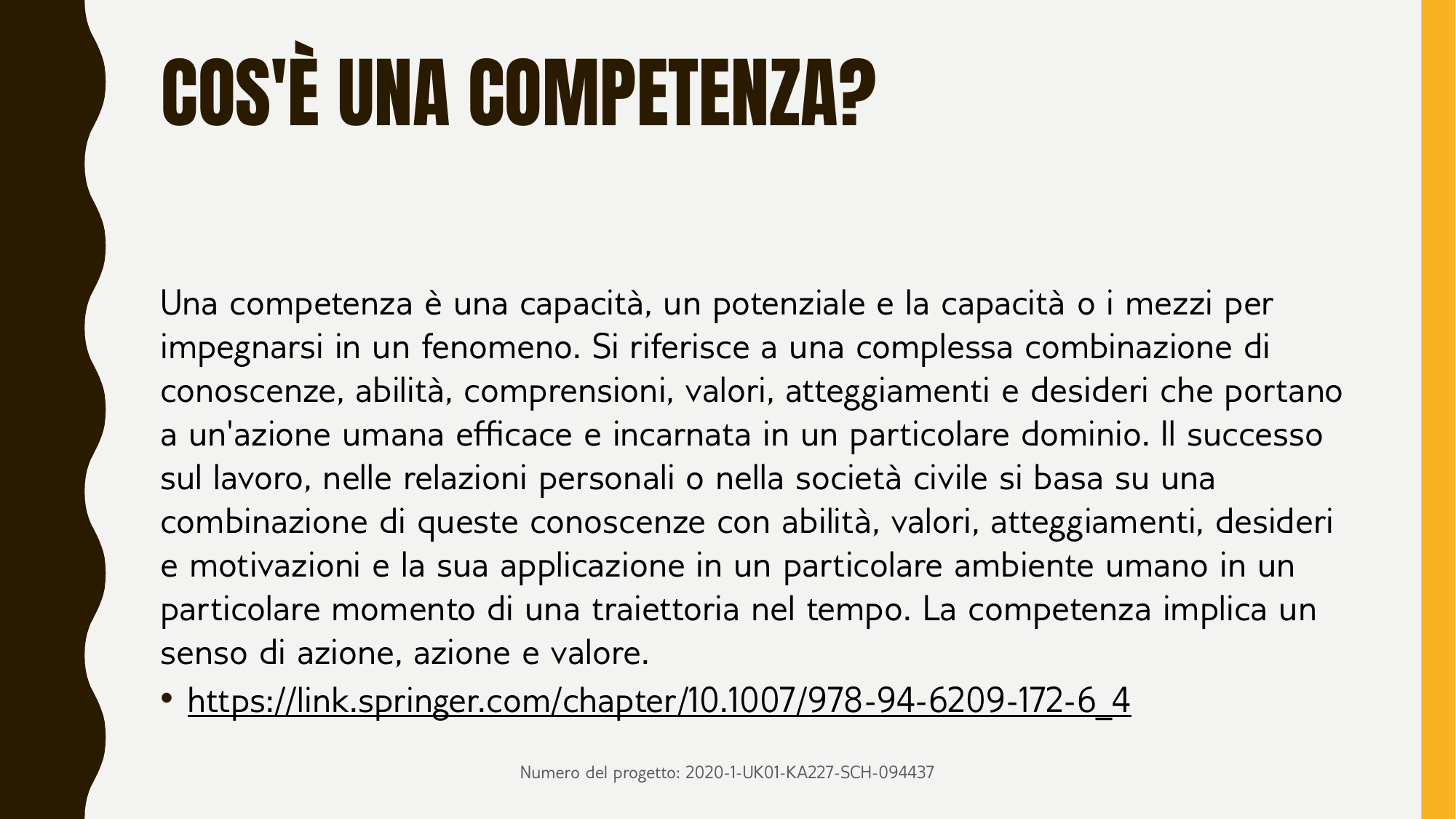

# COS'È UNA COMPETENZA?

Una competenza è una capacità, un potenziale e la capacità o i mezzi per impegnarsi in un fenomeno. Si riferisce a una complessa combinazione di conoscenze, abilità, comprensioni, valori, atteggiamenti e desideri che portano a un'azione umana efficace e incarnata in un particolare dominio. Il successo sul lavoro, nelle relazioni personali o nella società civile si basa su una combinazione di queste conoscenze con abilità, valori, atteggiamenti, desideri e motivazioni e la sua applicazione in un particolare ambiente umano in un particolare momento di una traiettoria nel tempo. La competenza implica un senso di azione, azione e valore.
https://link.springer.com/chapter/10.1007/978-94-6209-172-6_4

Numero del progetto: 2020-1-UK01-KA227-SCH-094437